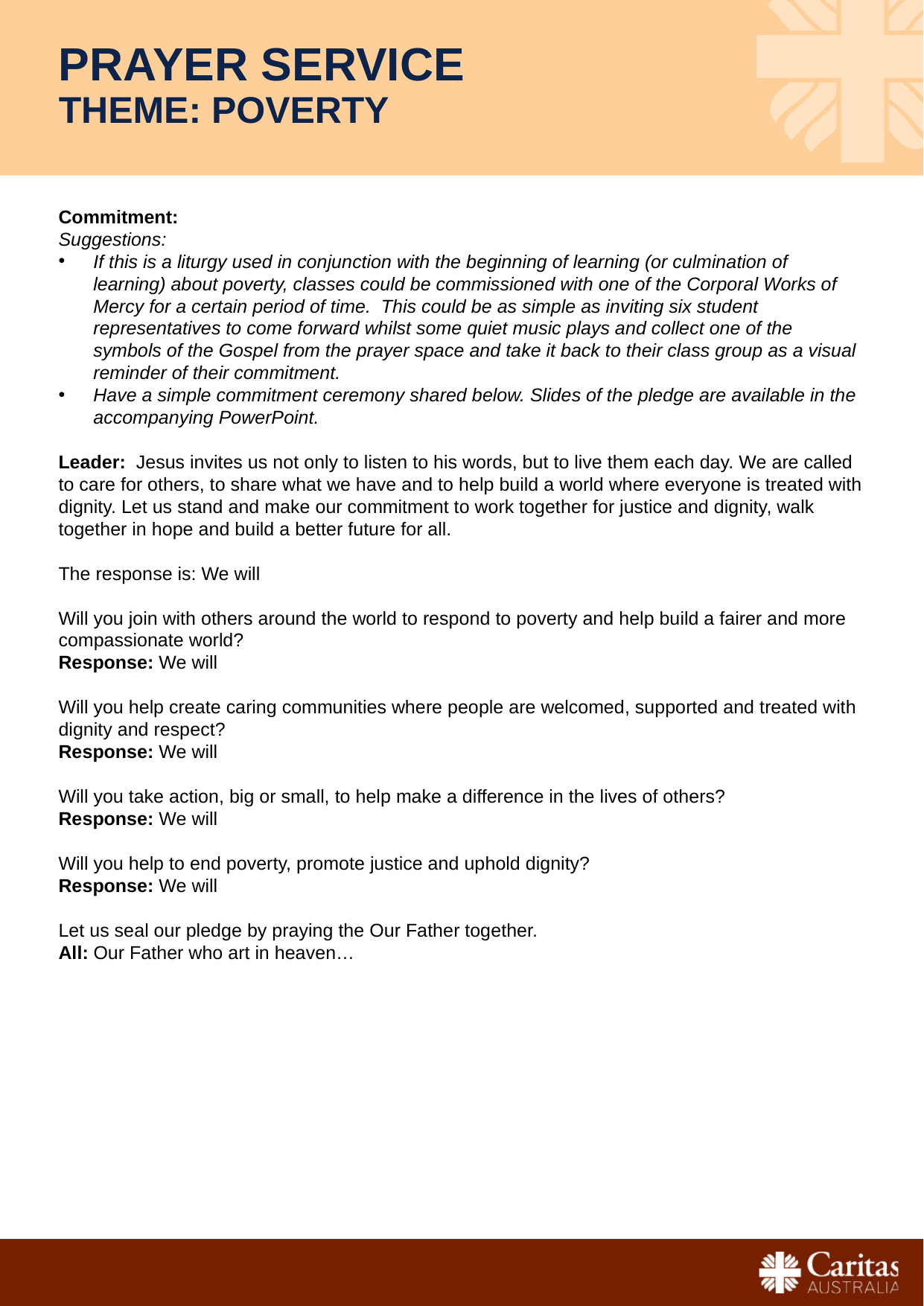

# Prayer Service Theme: Poverty
Commitment:
Suggestions:
If this is a liturgy used in conjunction with the beginning of learning (or culmination of learning) about poverty, classes could be commissioned with one of the Corporal Works of Mercy for a certain period of time.  This could be as simple as inviting six student representatives to come forward whilst some quiet music plays and collect one of the symbols of the Gospel from the prayer space and take it back to their class group as a visual reminder of their commitment.
Have a simple commitment ceremony shared below. Slides of the pledge are available in the accompanying PowerPoint.

Leader:  Jesus invites us not only to listen to his words, but to live them each day. We are called to care for others, to share what we have and to help build a world where everyone is treated with dignity. Let us stand and make our commitment to work together for justice and dignity, walk together in hope and build a better future for all.

The response is: We will

Will you join with others around the world to respond to poverty and help build a fairer and more compassionate world?
Response: We will

Will you help create caring communities where people are welcomed, supported and treated with dignity and respect?
Response: We will

Will you take action, big or small, to help make a difference in the lives of others?
Response: We will

Will you help to end poverty, promote justice and uphold dignity?​
Response: We will

Let us seal our pledge by praying the Our Father together.
All: Our Father who art in heaven…